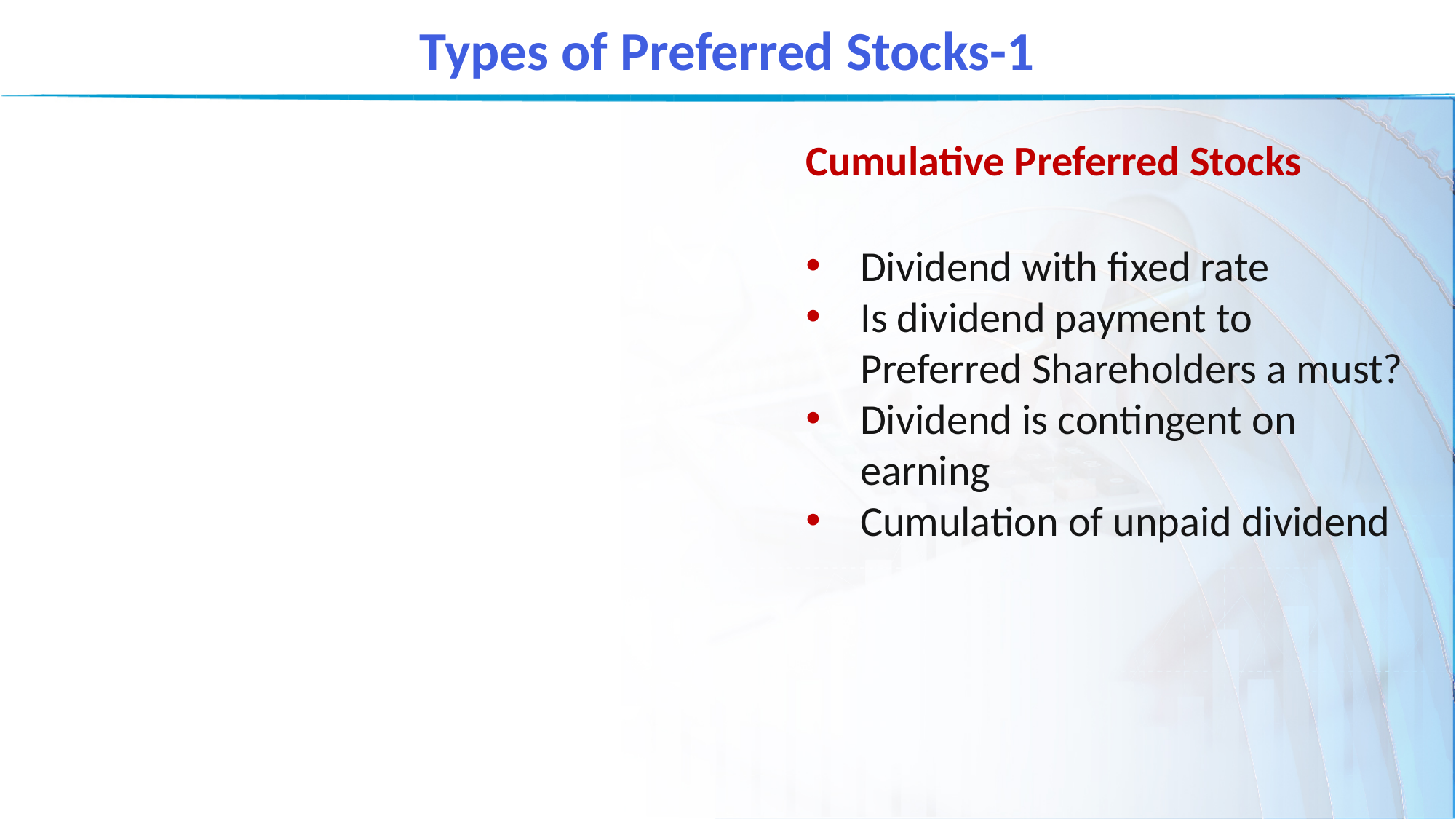

Types of Preferred Stocks-1
Cumulative Preferred Stocks

Dividend with fixed rate
Is dividend payment to Preferred Shareholders a must?
Dividend is contingent on earning
Cumulation of unpaid dividend